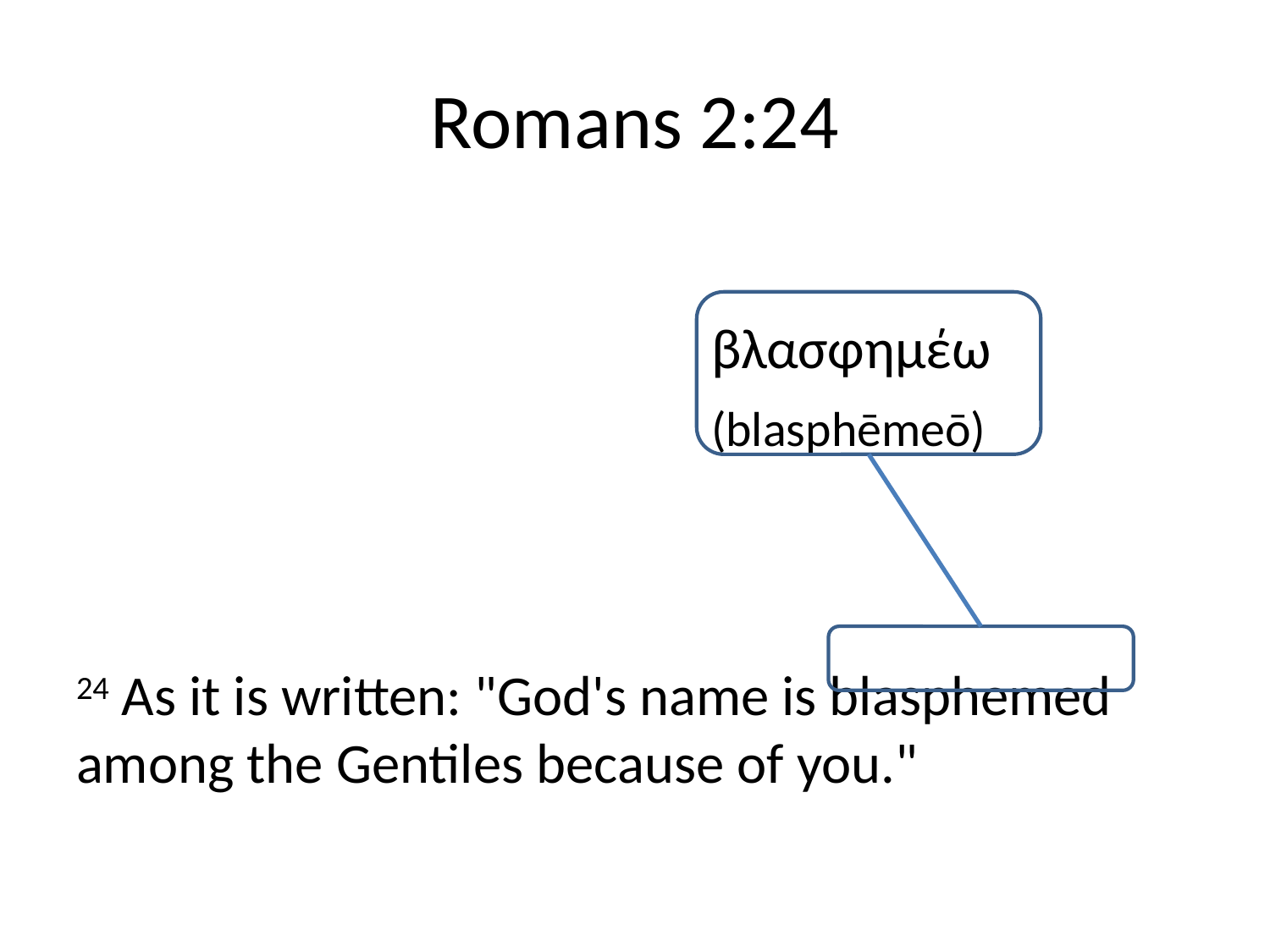

# Romans 2:24

					βλασφημέω
					(blasphēmeō)

24 As it is written: "God's name is blasphemed among the Gentiles because of you."